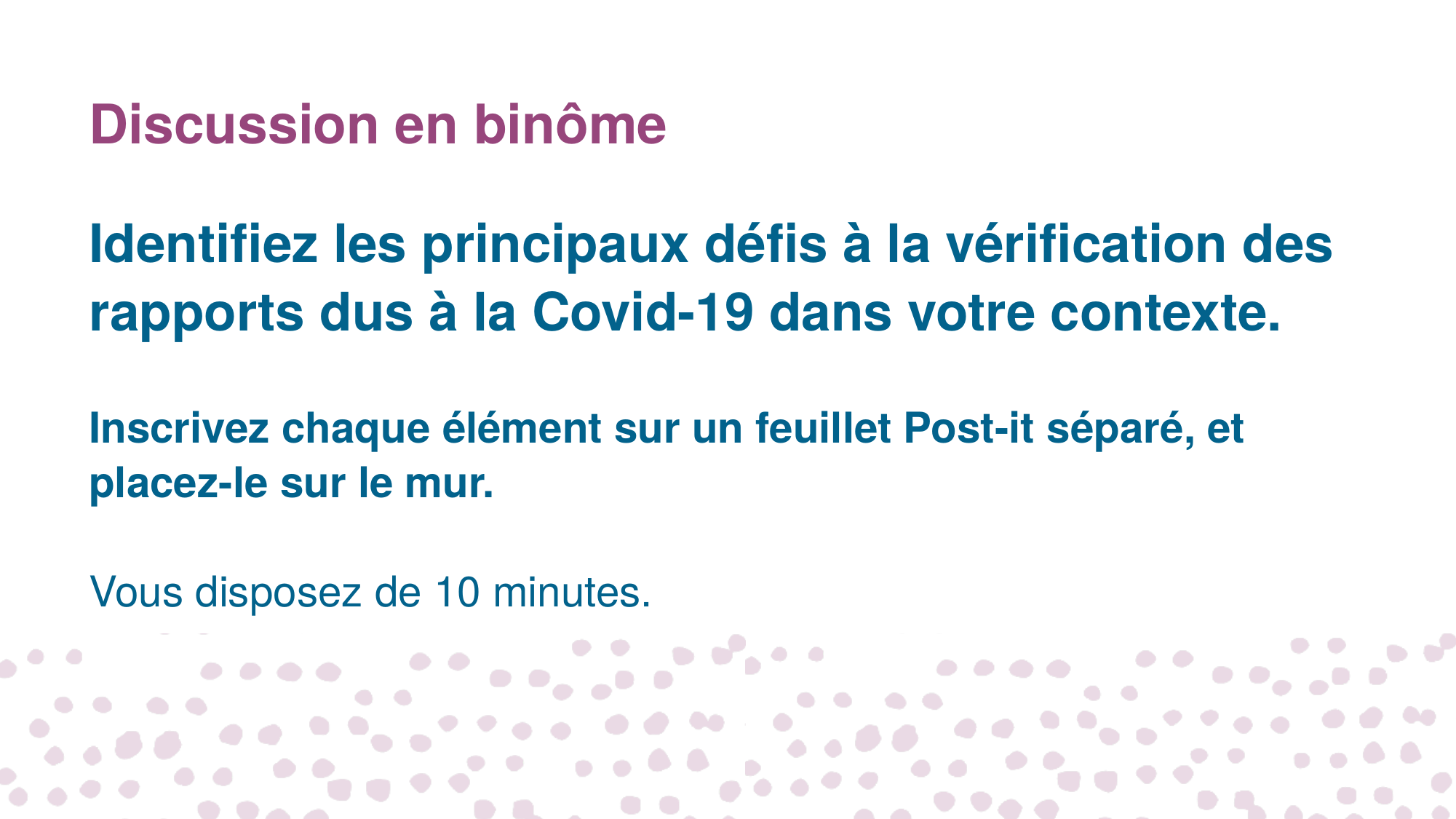

# Discussion en binôme
Identifiez les principaux défis à la vérification des rapports dus à la Covid-19 dans votre contexte.

Inscrivez chaque élément sur un feuillet Post-it séparé, et placez-le sur le mur.

Vous disposez de 10 minutes.